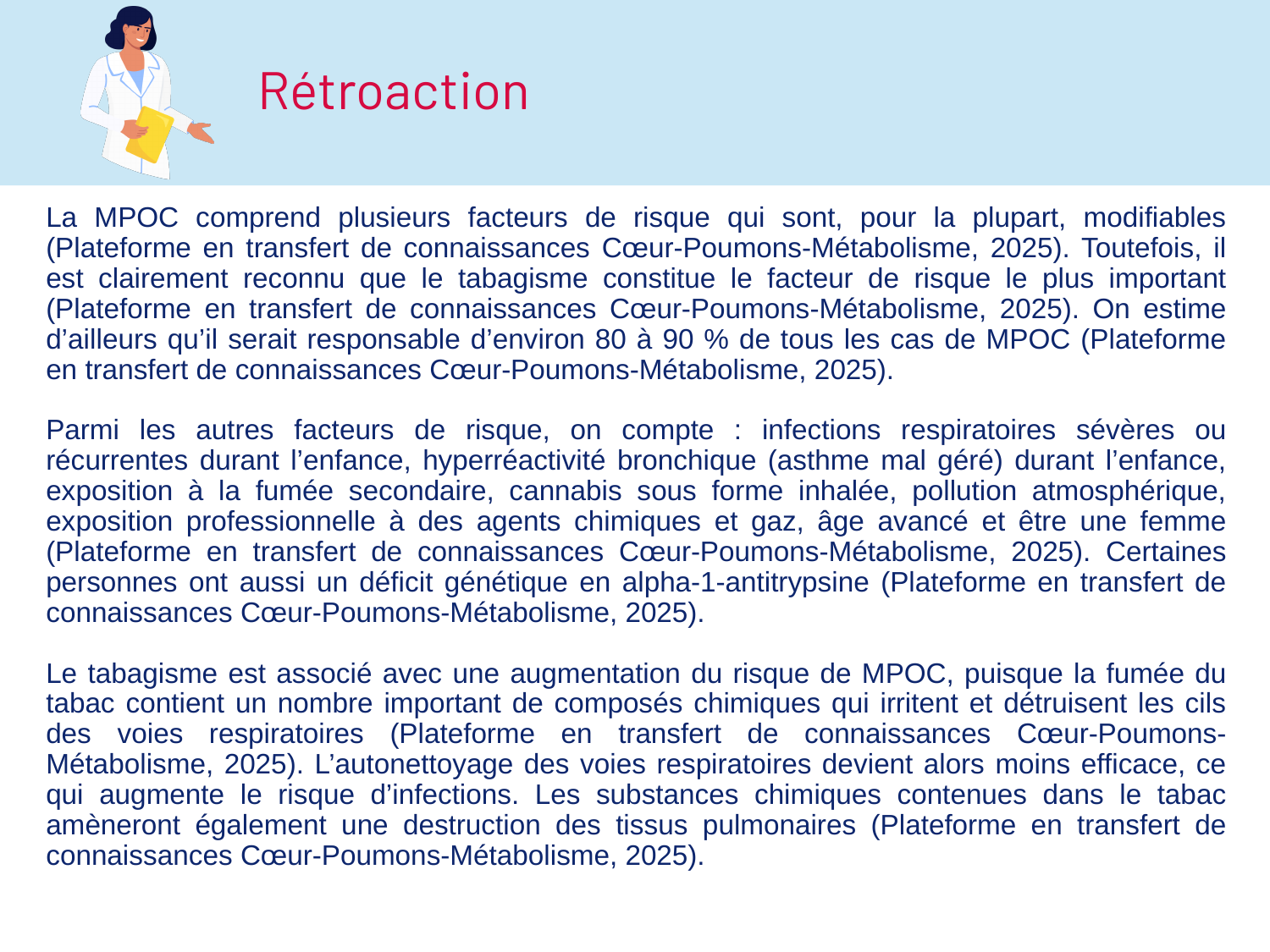

La MPOC comprend plusieurs facteurs de risque qui sont, pour la plupart, modifiables (Plateforme en transfert de connaissances Cœur-Poumons-Métabolisme, 2025). Toutefois, il est clairement reconnu que le tabagisme constitue le facteur de risque le plus important (Plateforme en transfert de connaissances Cœur-Poumons-Métabolisme, 2025). On estime d’ailleurs qu’il serait responsable d’environ 80 à 90 % de tous les cas de MPOC (Plateforme en transfert de connaissances Cœur-Poumons-Métabolisme, 2025).

Parmi les autres facteurs de risque, on compte : infections respiratoires sévères ou récurrentes durant l’enfance, hyperréactivité bronchique (asthme mal géré) durant l’enfance, exposition à la fumée secondaire, cannabis sous forme inhalée, pollution atmosphérique, exposition professionnelle à des agents chimiques et gaz, âge avancé et être une femme (Plateforme en transfert de connaissances Cœur-Poumons-Métabolisme, 2025). Certaines personnes ont aussi un déficit génétique en alpha-1-antitrypsine (Plateforme en transfert de connaissances Cœur-Poumons-Métabolisme, 2025).

Le tabagisme est associé avec une augmentation du risque de MPOC, puisque la fumée du tabac contient un nombre important de composés chimiques qui irritent et détruisent les cils des voies respiratoires (Plateforme en transfert de connaissances Cœur-Poumons-Métabolisme, 2025). L’autonettoyage des voies respiratoires devient alors moins efficace, ce qui augmente le risque d’infections. Les substances chimiques contenues dans le tabac amèneront également une destruction des tissus pulmonaires (Plateforme en transfert de connaissances Cœur-Poumons-Métabolisme, 2025).